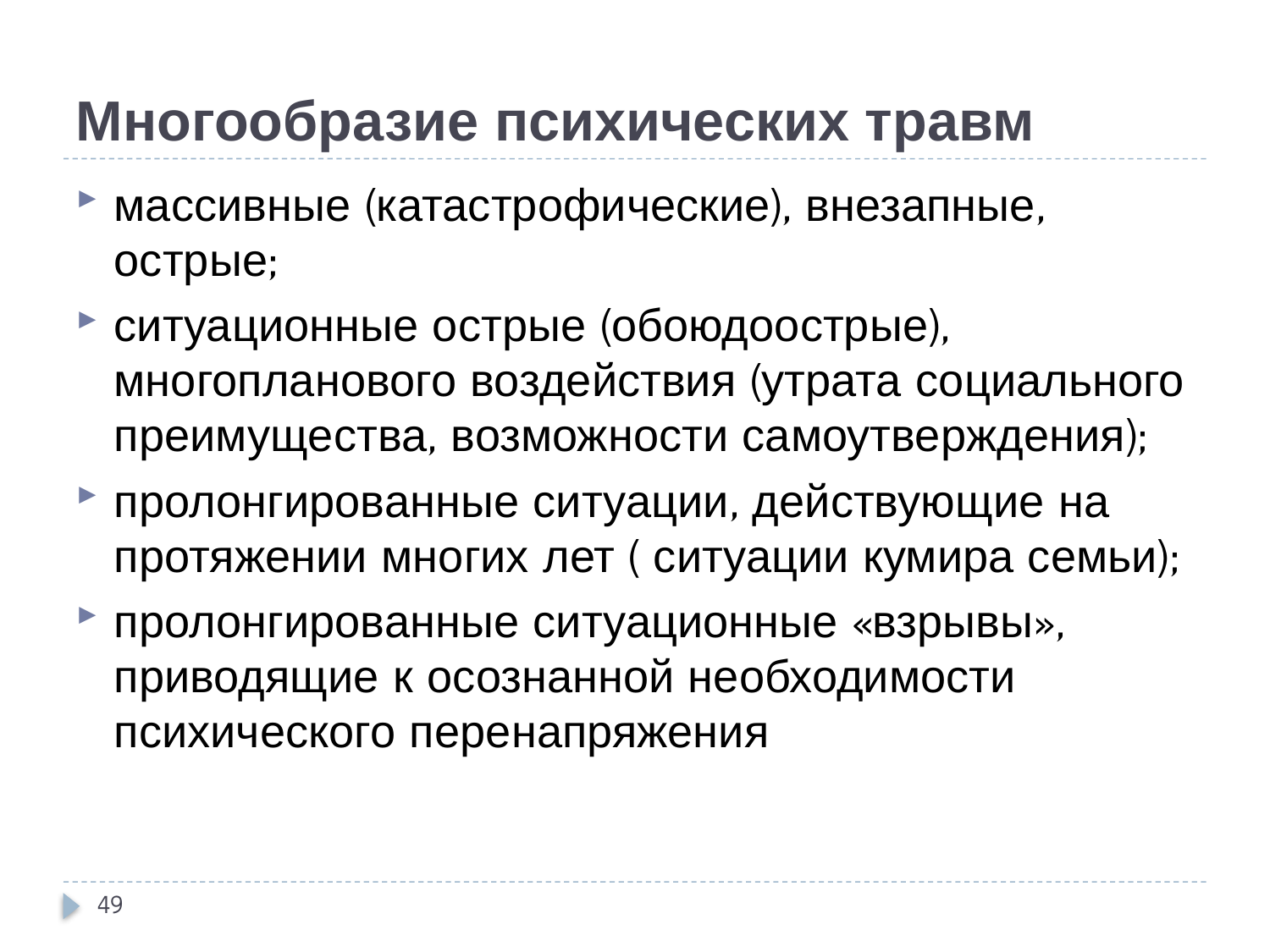

# Многообразие психических травм
массивные (катастрофические), внезапные, острые;
ситуационные острые (обоюдоострые), многопланового воздействия (утрата социального преимущества, возможности самоутверждения);
пролонгированные ситуации, действующие на протяжении многих лет ( ситуации кумира семьи);
пролонгированные ситуационные «взрывы», приводящие к осознанной необходимости психического перенапряжения
49